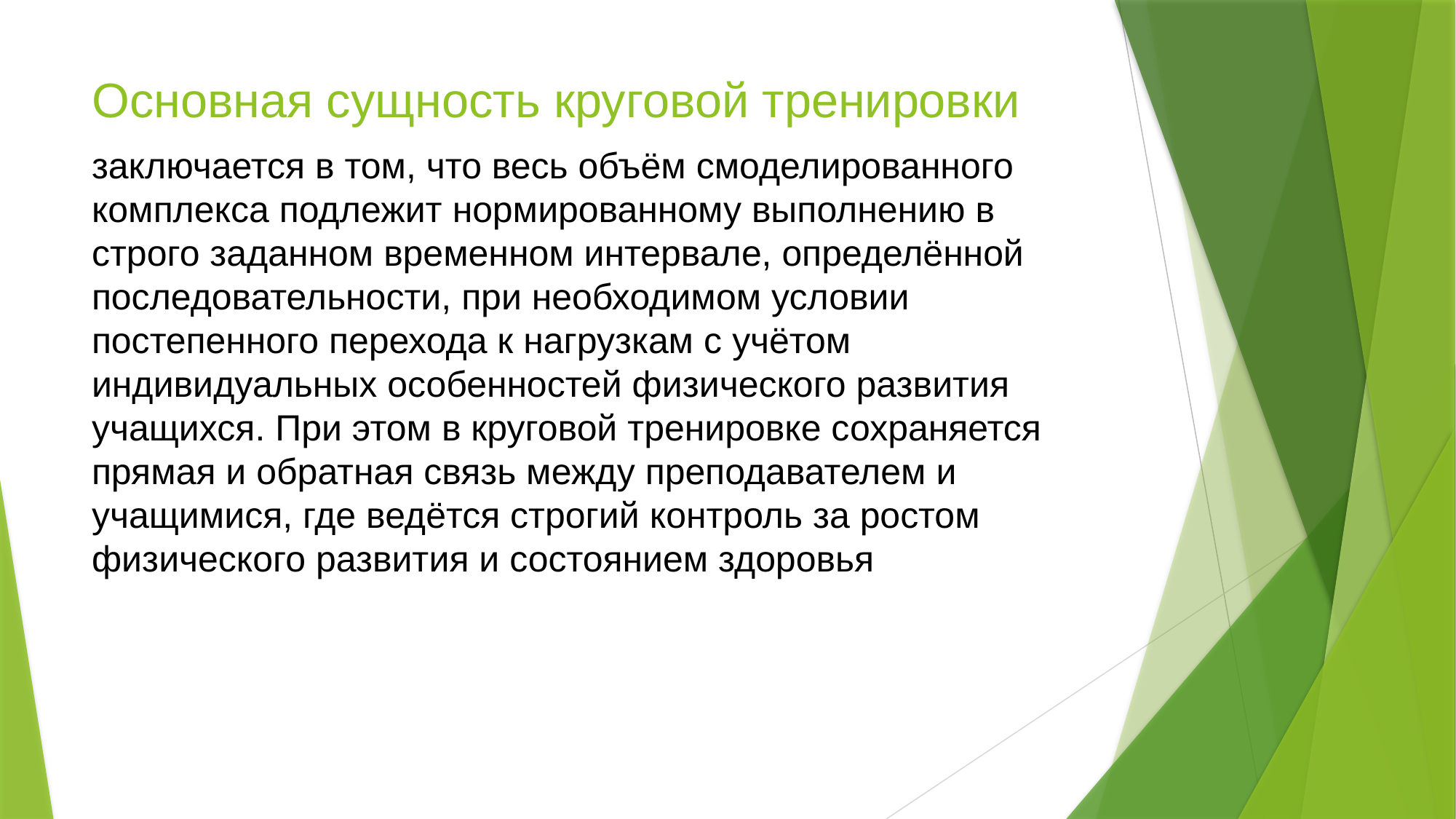

Основная сущность круговой тренировки
заключается в том, что весь объём смоделированного комплекса подлежит нормированному выполнению в строго заданном временном интервале, определённой последовательности, при необходимом условии постепенного перехода к нагрузкам с учётом индивидуальных особенностей физического развития учащихся. При этом в круговой тренировке сохраняется прямая и обратная связь между преподавателем и учащимися, где ведётся строгий контроль за ростом физического развития и состоянием здоровья